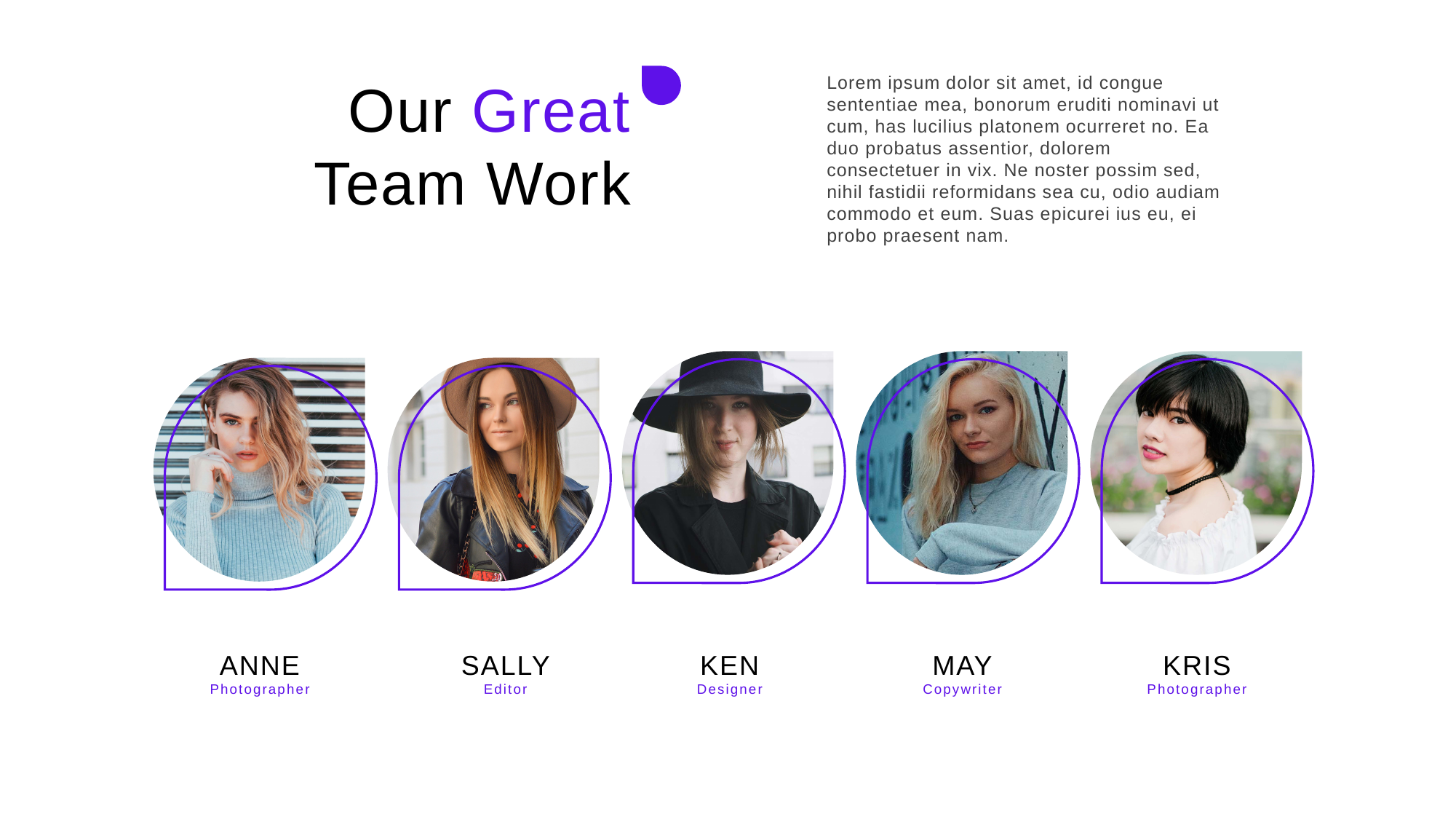

Our Great Team Work

Lorem ipsum dolor sit amet, id congue sententiae mea, bonorum eruditi nominavi ut cum, has lucilius platonem ocurreret no. Ea duo probatus assentior, dolorem consectetuer in vix. Ne noster possim sed, nihil fastidii reformidans sea cu, odio audiam commodo et eum. Suas epicurei ius eu, ei probo praesent nam.

ANNE
Photographer
SALLY
Editor
KEN
Designer
MAY
Copywriter
KRIS
Photographer